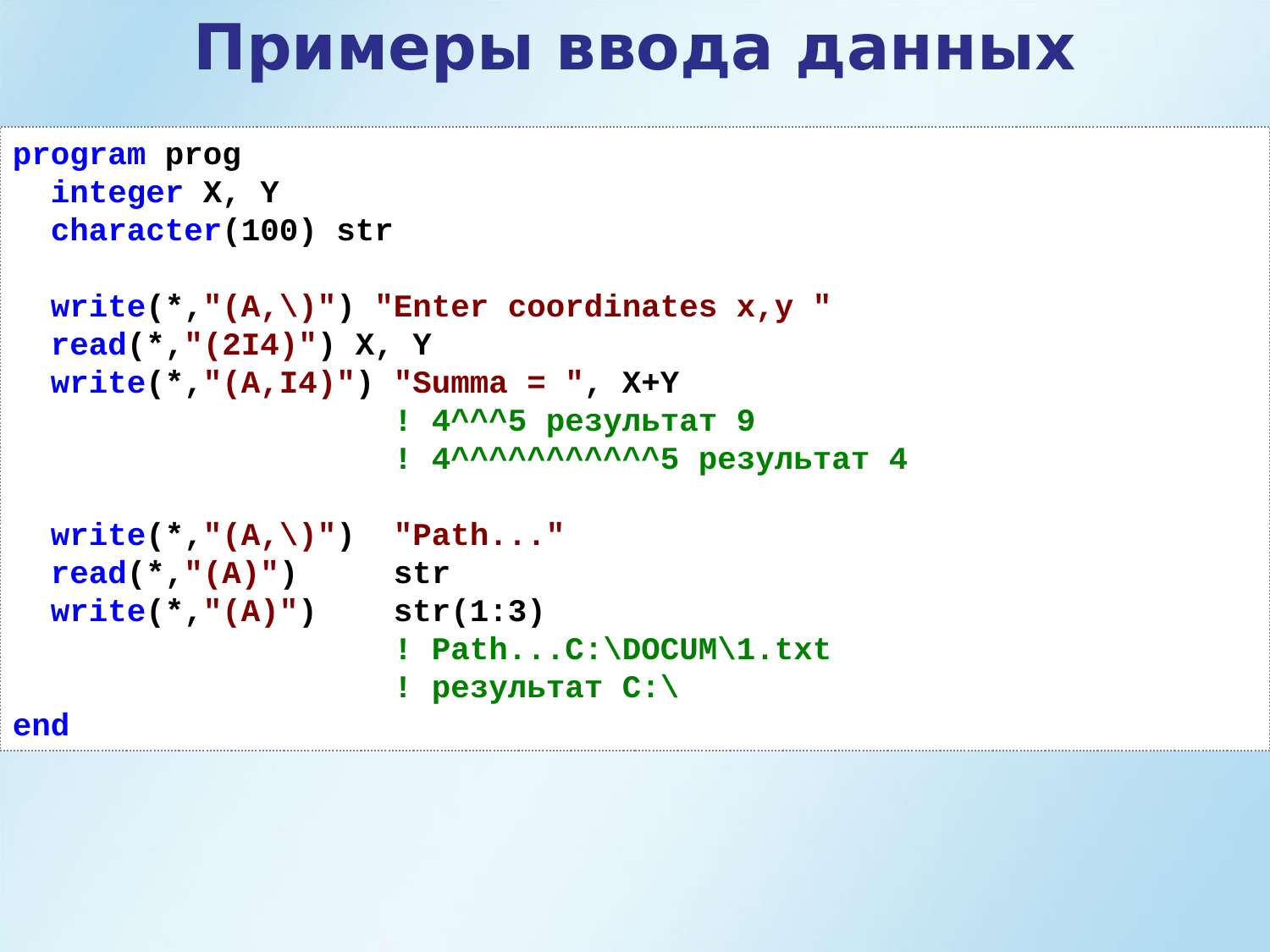

Примеры ввода данных
program prog
  integer X, Y
  character(100) str

  write(*,"(A,\)") "Enter coordinates x,y "
  read(*,"(2I4)") X, Y
  write(*,"(A,I4)") "Summa = ", X+Y
                    ! 4^^^5 результат 9
                    ! 4^^^^^^^^^^^5 результат 4

  write(*,"(A,\)")  "Path..."
  read(*,"(A)")     str
  write(*,"(A)")    str(1:3)
                    ! Path...C:\DOCUM\1.txt
                    ! результат C:\
end